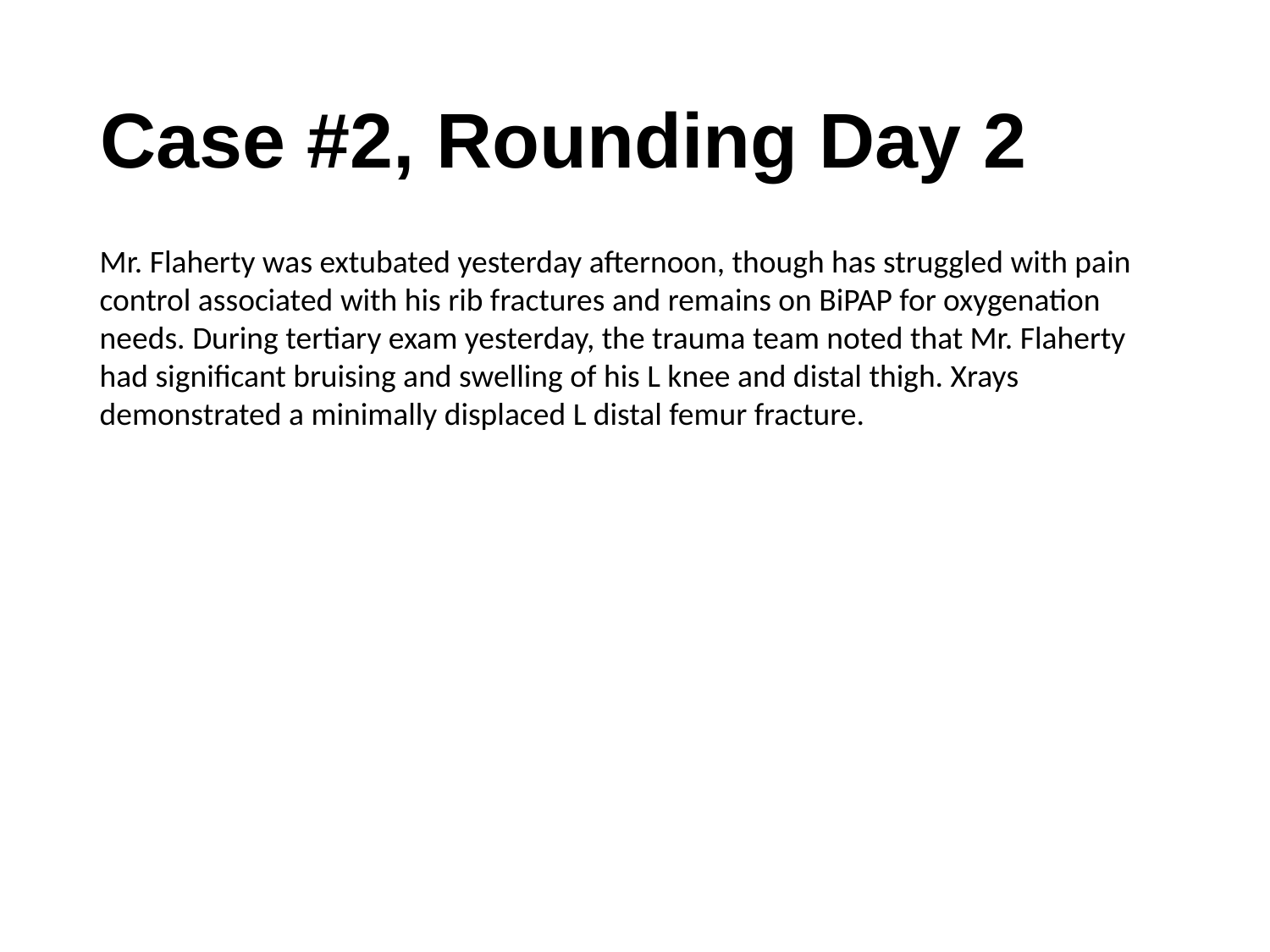

# Case #2, Rounding Day 2
Mr. Flaherty was extubated yesterday afternoon, though has struggled with pain control associated with his rib fractures and remains on BiPAP for oxygenation needs. During tertiary exam yesterday, the trauma team noted that Mr. Flaherty had significant bruising and swelling of his L knee and distal thigh. Xrays demonstrated a minimally displaced L distal femur fracture.